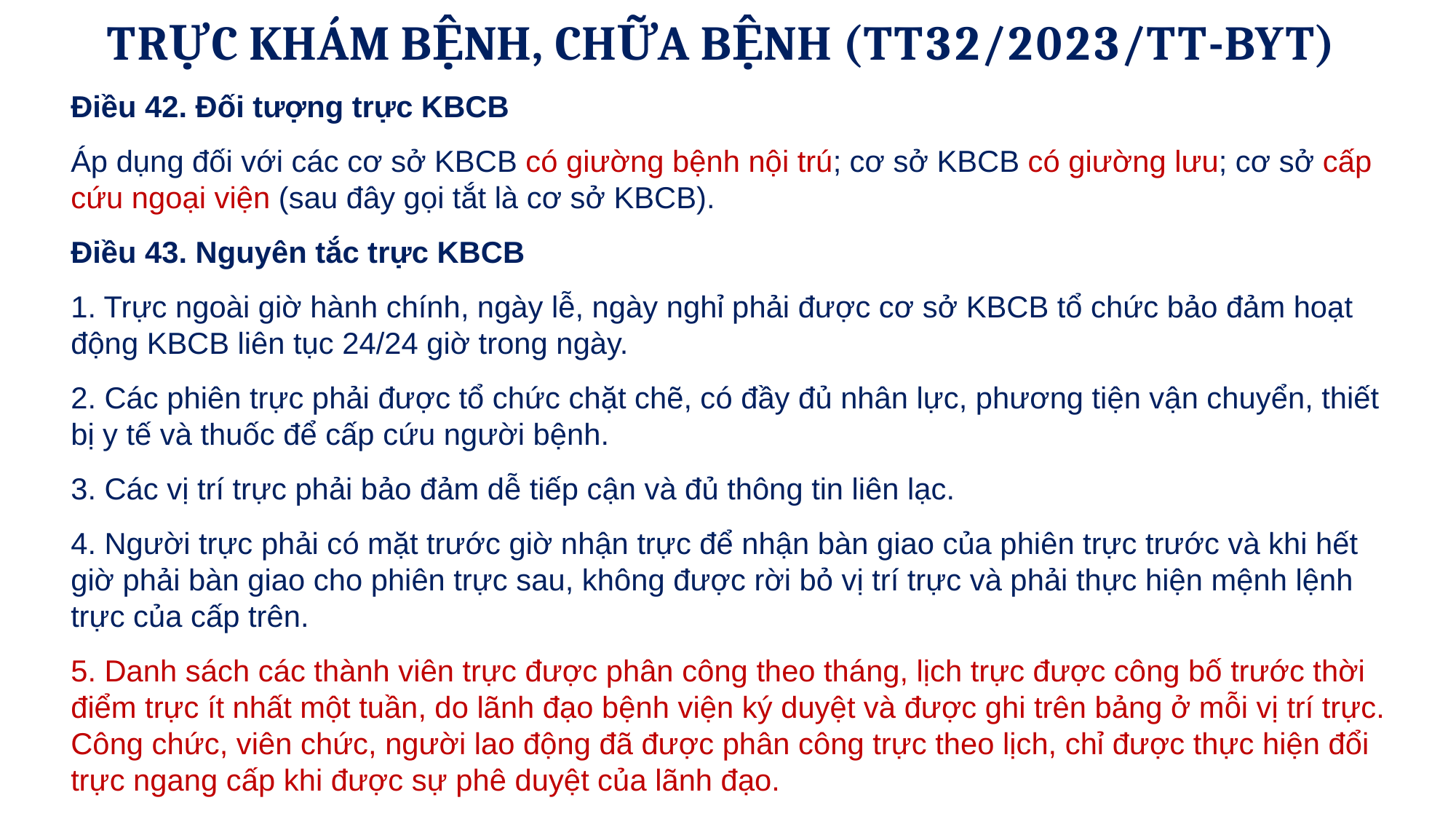

# TRỰC KHÁM BỆNH, CHỮA BỆNH (TT32/2023/TT-BYT)
Điều 42. Đối tượng trực KBCB
Áp dụng đối với các cơ sở KBCB có giường bệnh nội trú; cơ sở KBCB có giường lưu; cơ sở cấp cứu ngoại viện (sau đây gọi tắt là cơ sở KBCB).
Điều 43. Nguyên tắc trực KBCB
1. Trực ngoài giờ hành chính, ngày lễ, ngày nghỉ phải được cơ sở KBCB tổ chức bảo đảm hoạt động KBCB liên tục 24/24 giờ trong ngày.
2. Các phiên trực phải được tổ chức chặt chẽ, có đầy đủ nhân lực, phương tiện vận chuyển, thiết bị y tế và thuốc để cấp cứu người bệnh.
3. Các vị trí trực phải bảo đảm dễ tiếp cận và đủ thông tin liên lạc.
4. Người trực phải có mặt trước giờ nhận trực để nhận bàn giao của phiên trực trước và khi hết giờ phải bàn giao cho phiên trực sau, không được rời bỏ vị trí trực và phải thực hiện mệnh lệnh trực của cấp trên.
5. Danh sách các thành viên trực được phân công theo tháng, lịch trực được công bố trước thời điểm trực ít nhất một tuần, do lãnh đạo bệnh viện ký duyệt và được ghi trên bảng ở mỗi vị trí trực. Công chức, viên chức, người lao động đã được phân công trực theo lịch, chỉ được thực hiện đổi trực ngang cấp khi được sự phê duyệt của lãnh đạo.